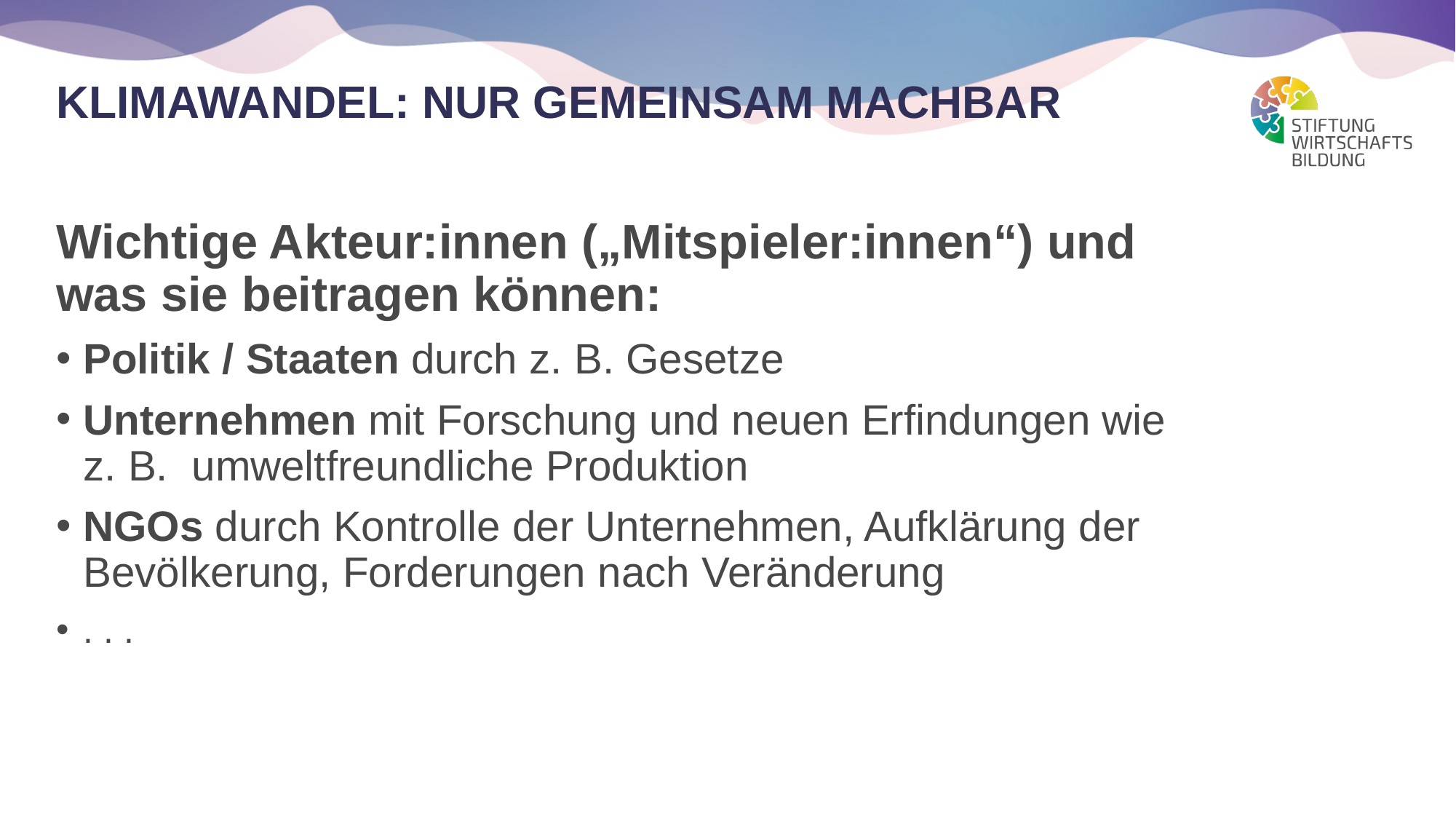

# Klimawandel: nur gemeinsam machbar
Wichtige Akteur:innen („Mitspieler:innen“) und was sie beitragen können:
Politik / Staaten durch z. B. Gesetze
Unternehmen mit Forschung und neuen Erfindungen wie z. B.  umweltfreundliche Produktion
NGOs durch Kontrolle der Unternehmen, Aufklärung der Bevölkerung, Forderungen nach Veränderung
. . .